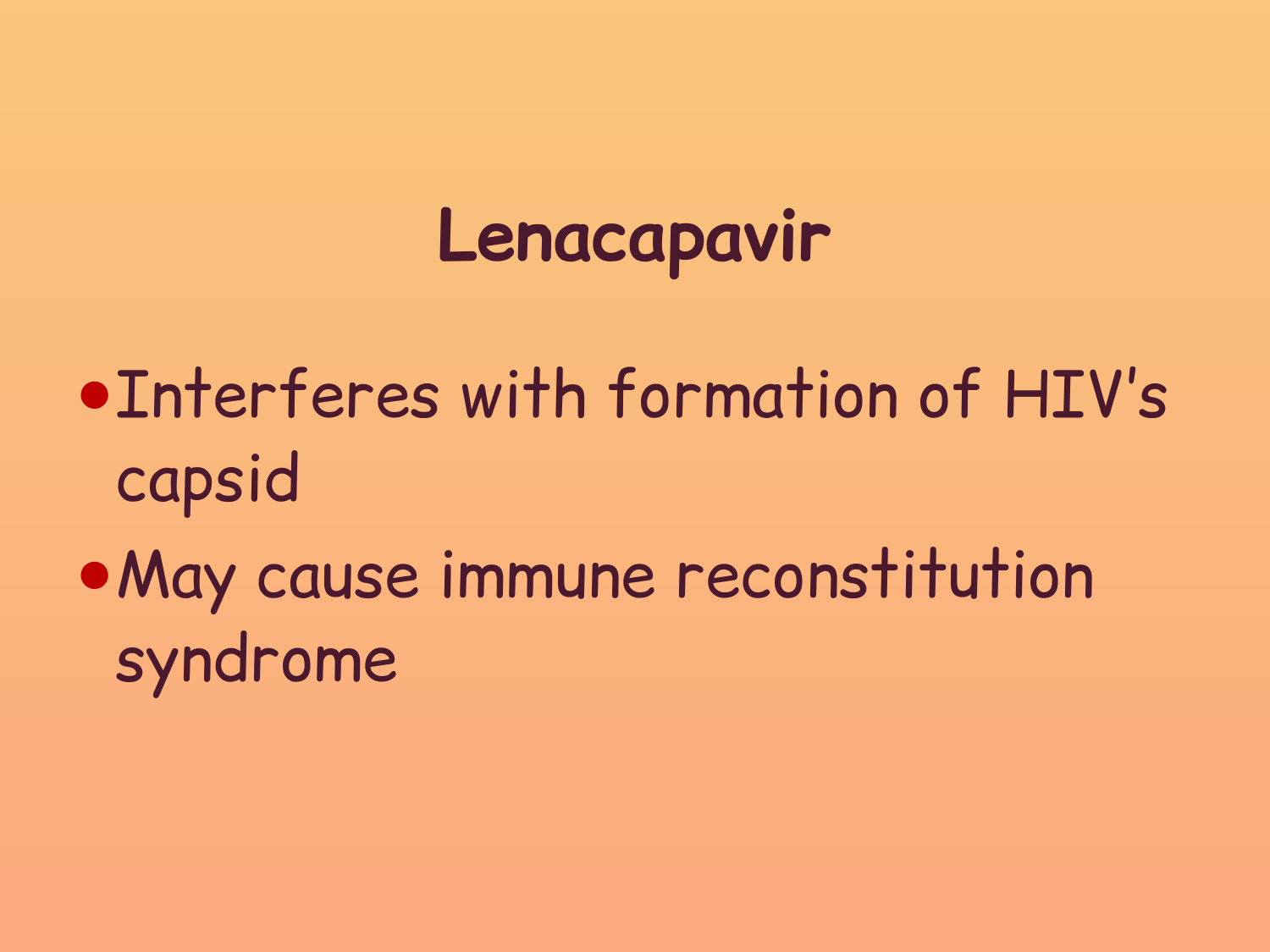

Lenacapavir

Interferes with formation of HIV’s capsid
May cause immune reconstitution syndrome

#